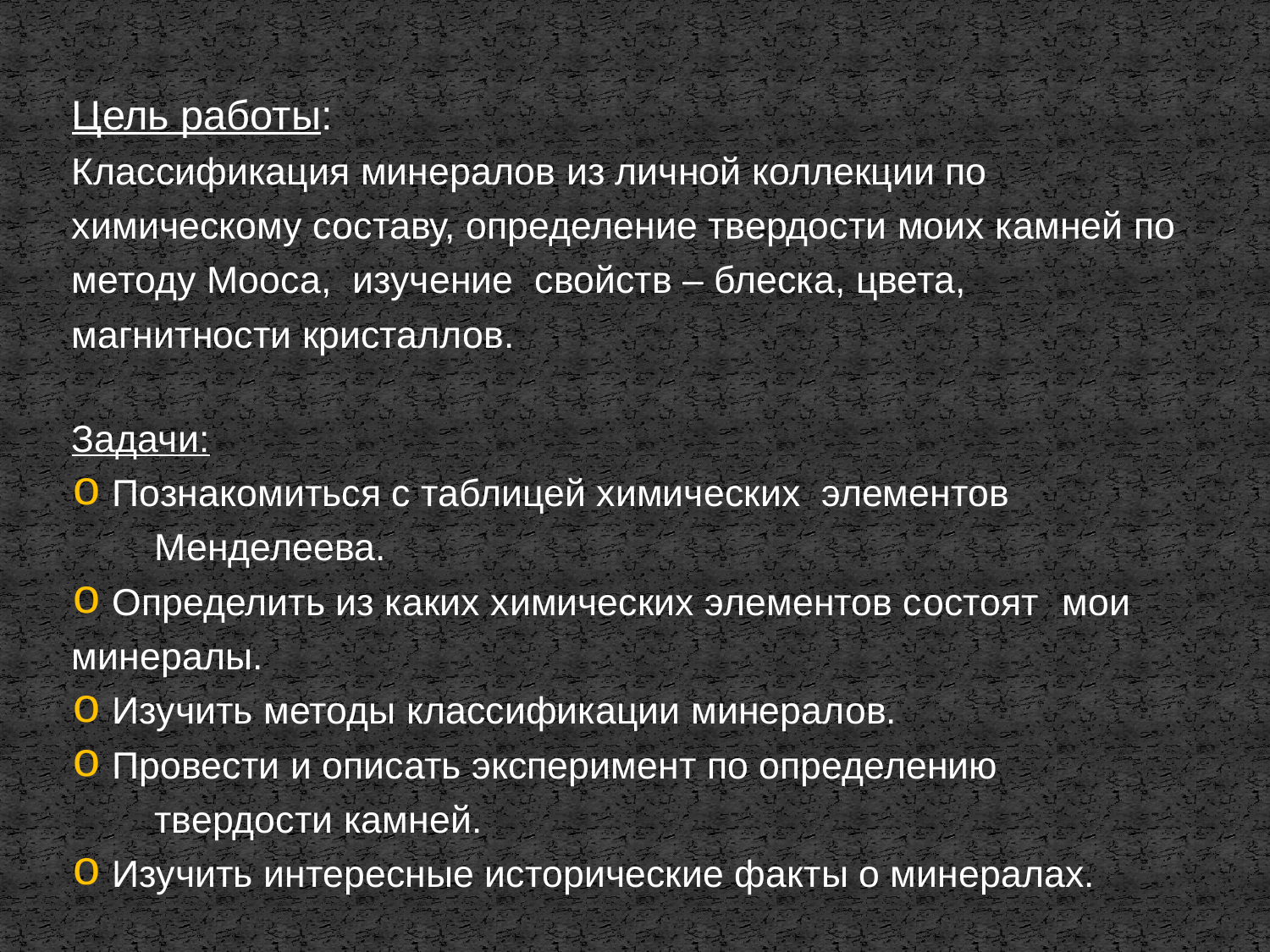

Цель работы:
Классификация минералов из личной коллекции по химическому составу, определение твердости моих камней по методу Мооса,  изучение  свойств – блеска, цвета, магнитности кристаллов.

Задачи:
  Познакомиться с таблицей химических  элементов                      	Менделеева.
  Определить из каких химических элементов состоят 	мои минералы.
  Изучить методы классификации минералов.
  Провести и описать эксперимент по определению
	твердости камней.
  Изучить интересные исторические факты о минералах.